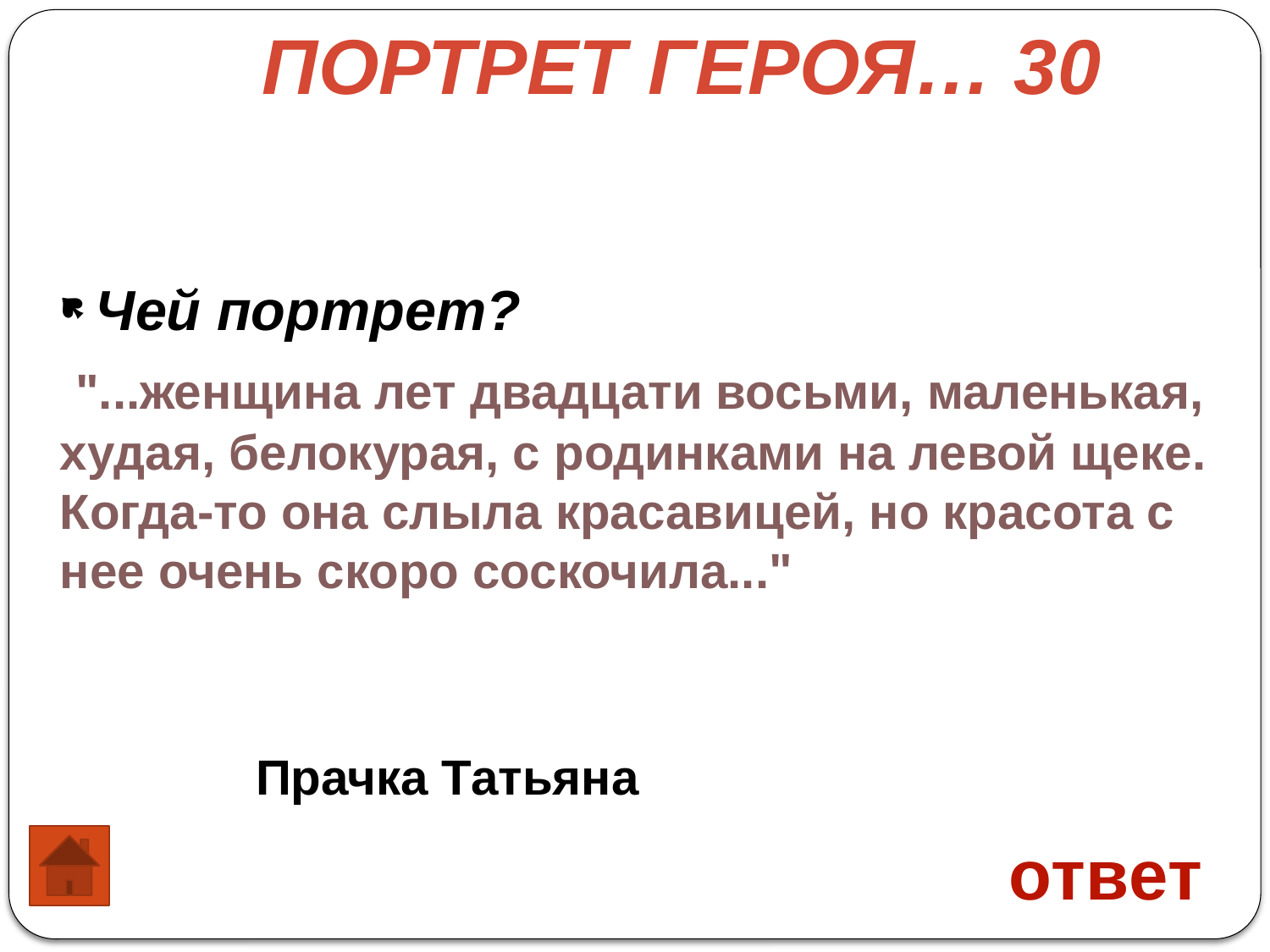

Портрет ГЕРОЯ… 30
Чей портрет?
 "...женщина лет двадцати восьми, маленькая, худая, белокурая, с родинками на левой щеке. Когда‑то она слыла красавицей, но красота с нее очень скоро соскочила..."
Прачка Татьяна
ответ